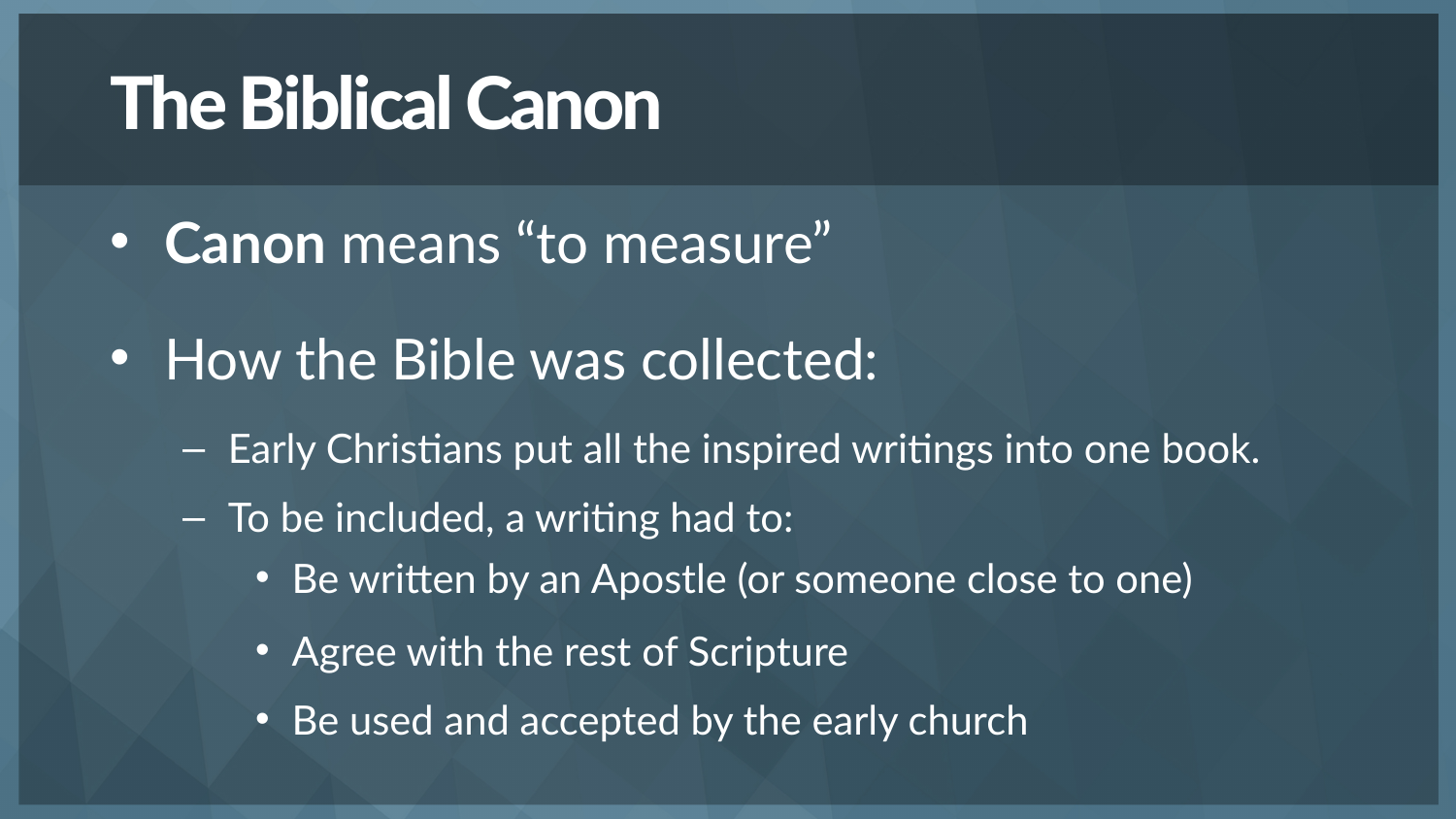

# The Biblical Canon
Canon means “to measure”
How the Bible was collected:
Early Christians put all the inspired writings into one book.
To be included, a writing had to:
Be written by an Apostle (or someone close to one)
Agree with the rest of Scripture
Be used and accepted by the early church